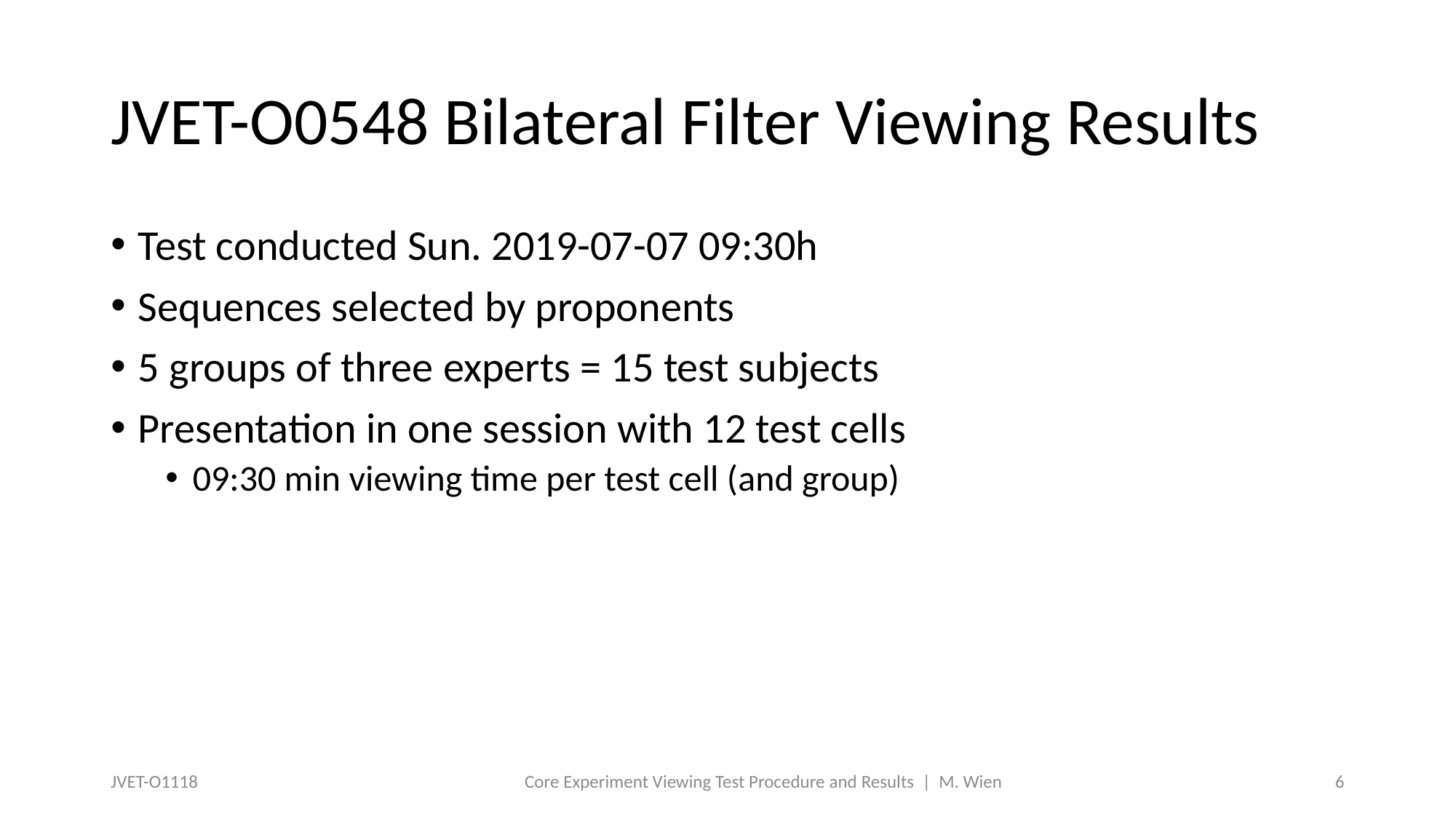

# JVET-O0548 Bilateral Filter Viewing Results
Test conducted Sun. 2019-07-07 09:30h
Sequences selected by proponents
5 groups of three experts = 15 test subjects
Presentation in one session with 12 test cells
09:30 min viewing time per test cell (and group)
JVET-O1118
Core Experiment Viewing Test Procedure and Results  |  M. Wien
6